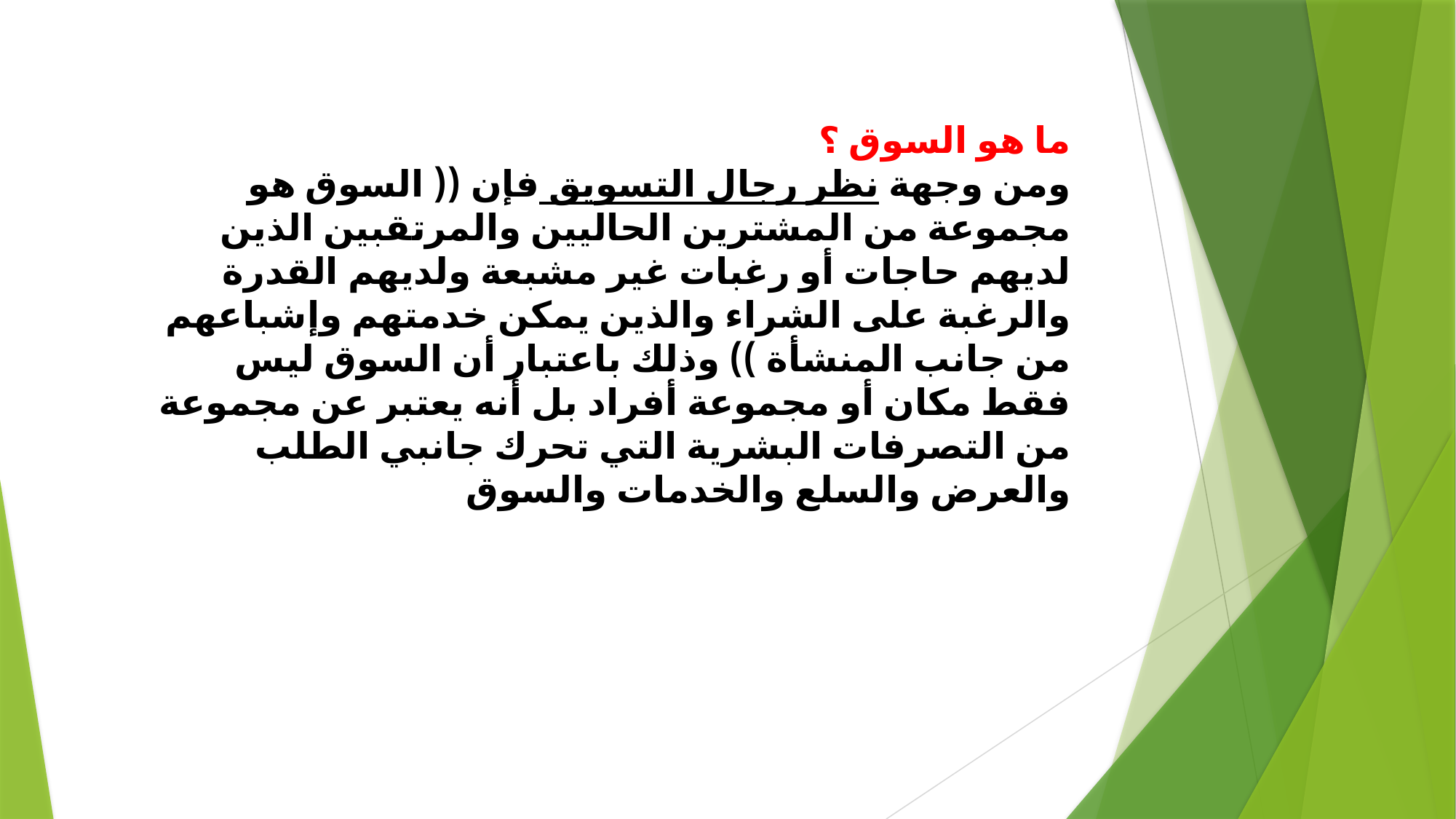

ما هو السوق ؟
ومن وجهة نظر رجال التسويق فإن (( السوق هو مجموعة من المشترين الحاليين والمرتقبين الذين لديهم حاجات أو رغبات غير مشبعة ولديهم القدرة والرغبة على الشراء والذين يمكن خدمتهم وإشباعهم من جانب المنشأة )) وذلك باعتبار أن السوق ليس فقط مكان أو مجموعة أفراد بل أنه يعتبر عن مجموعة من التصرفات البشرية التي تحرك جانبي الطلب والعرض والسلع والخدمات والسوق